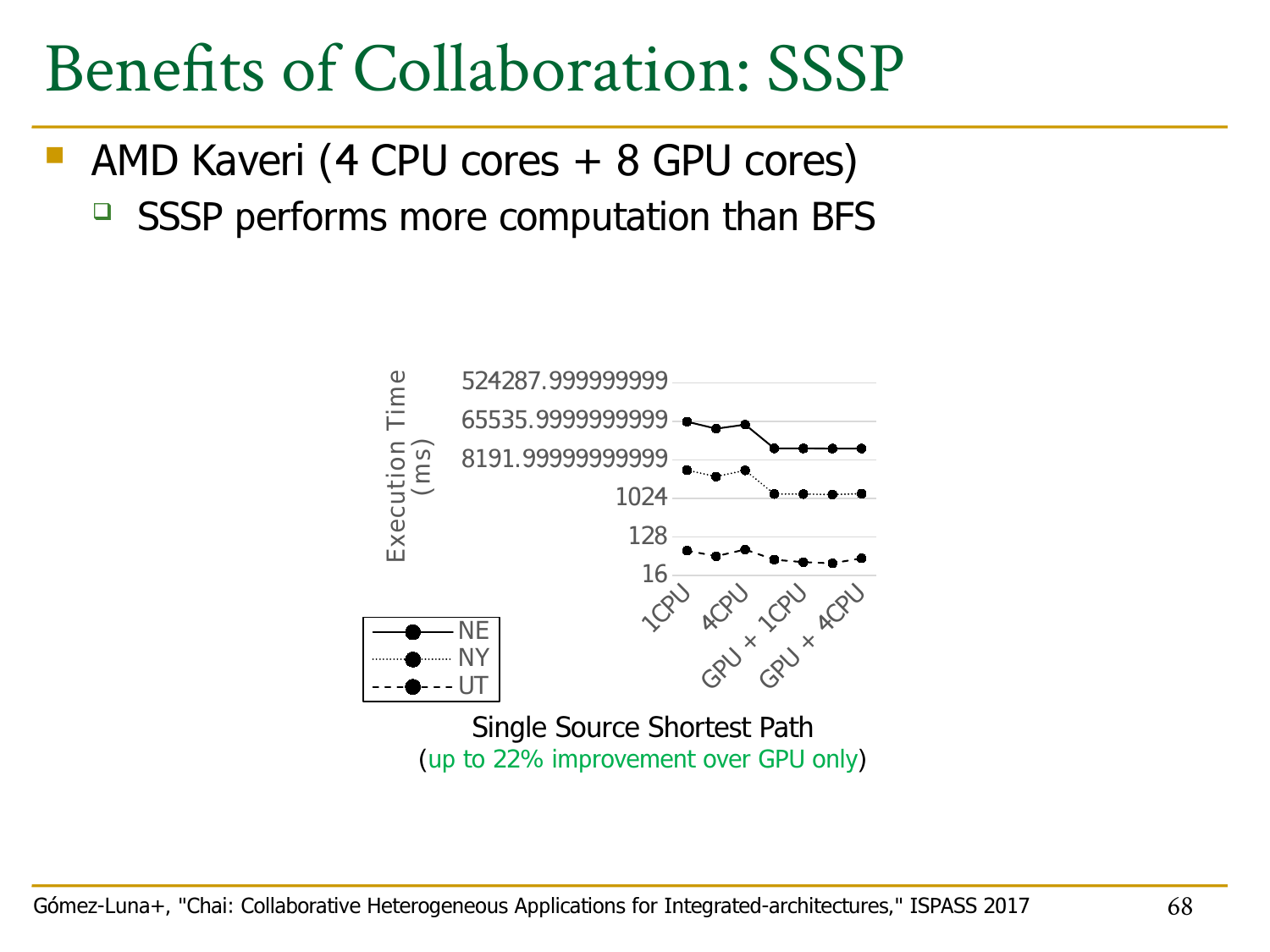

# Benefits of Collaboration: SSSP
AMD Kaveri (4 CPU cores + 8 GPU cores)
SSSP performs more computation than BFS

### Chart

| Category | NE | NY | UT |
|---|---|---|---|
| 1CPU | 64360.76949999999 | 4705.344700000001 | 61.3729 |
| 2CPU | 44127.5391 | 3323.0547 | 45.29900000000001 |
| 4CPU | 54804.7578 | 4660.2397 | 65.07379999999998 |
| GPU | 15210.2139 | 1300.0181 | 37.5452 |
| GPU + 1CPU | 15203.1855 | 1298.2048 | 32.8967 |
| GPU + 2CPU | 15086.1298 | 1264.2253 | 30.895 |
| GPU + 4CPU | 15145.8389 | 1322.7357 | 40.6025 |
Single Source Shortest Path
(up to 22% improvement over GPU only)
68
Gómez-Luna+, "Chai: Collaborative Heterogeneous Applications for Integrated-architectures," ISPASS 2017